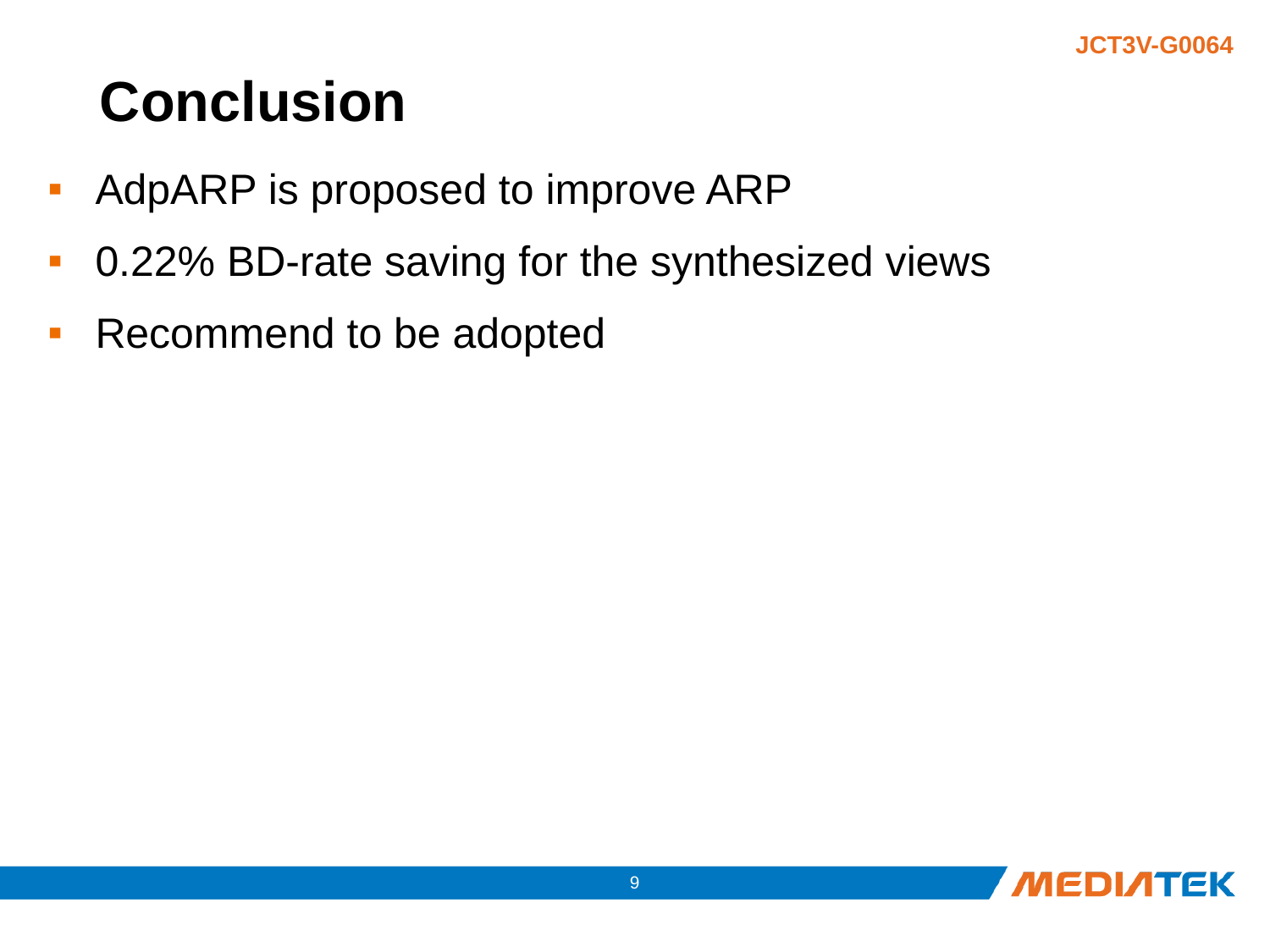

# Conclusion
AdpARP is proposed to improve ARP
0.22% BD-rate saving for the synthesized views
Recommend to be adopted

9